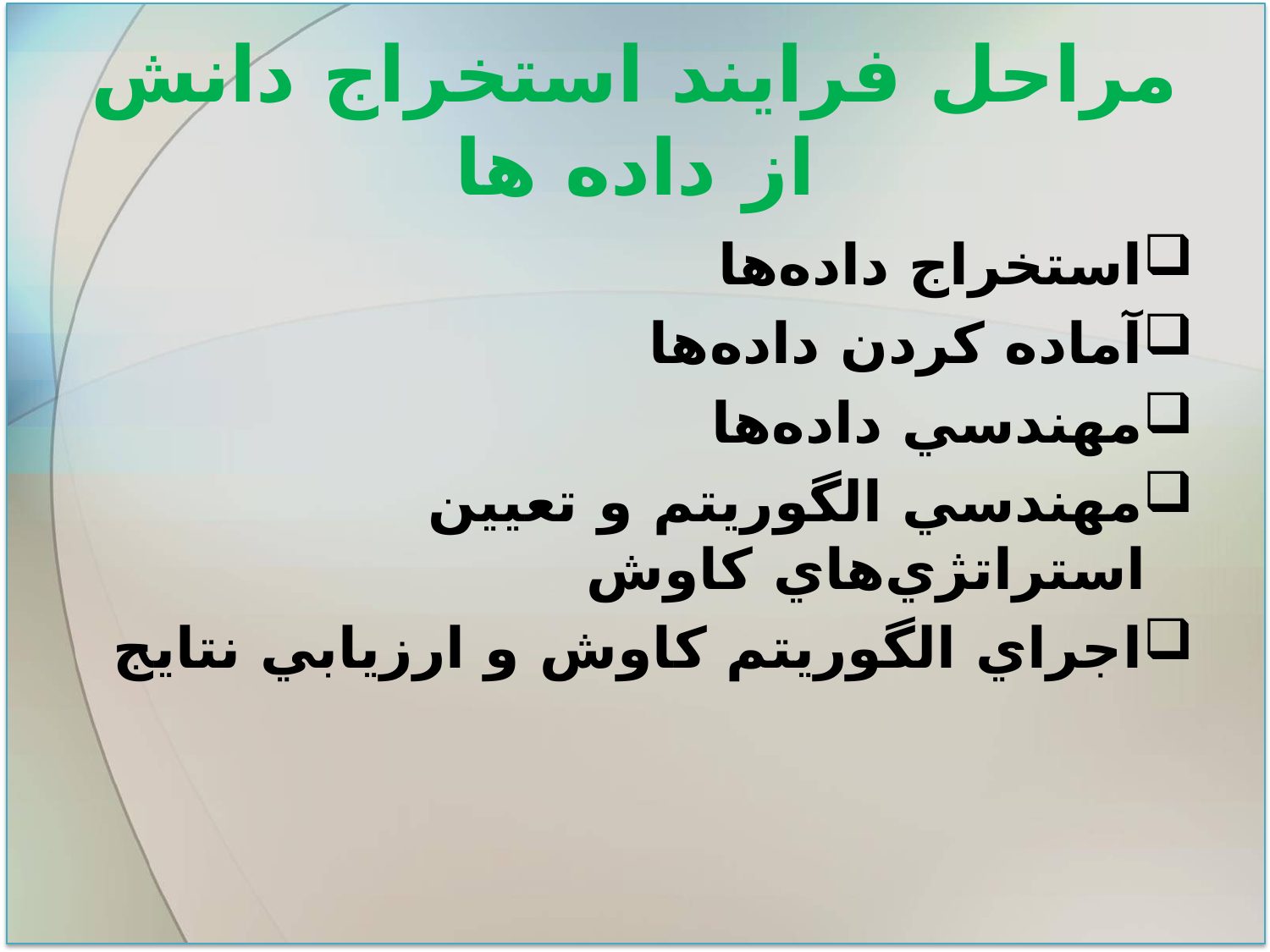

# مراحل فرایند استخراج دانش از داده ها
استخراج داده‌ها
آماده کردن داده‌ها
مهندسي داده‌ها
مهندسي الگوريتم و تعيين استراتژي‌هاي کاوش
اجراي الگوريتم كاوش و ارزيابي نتايج